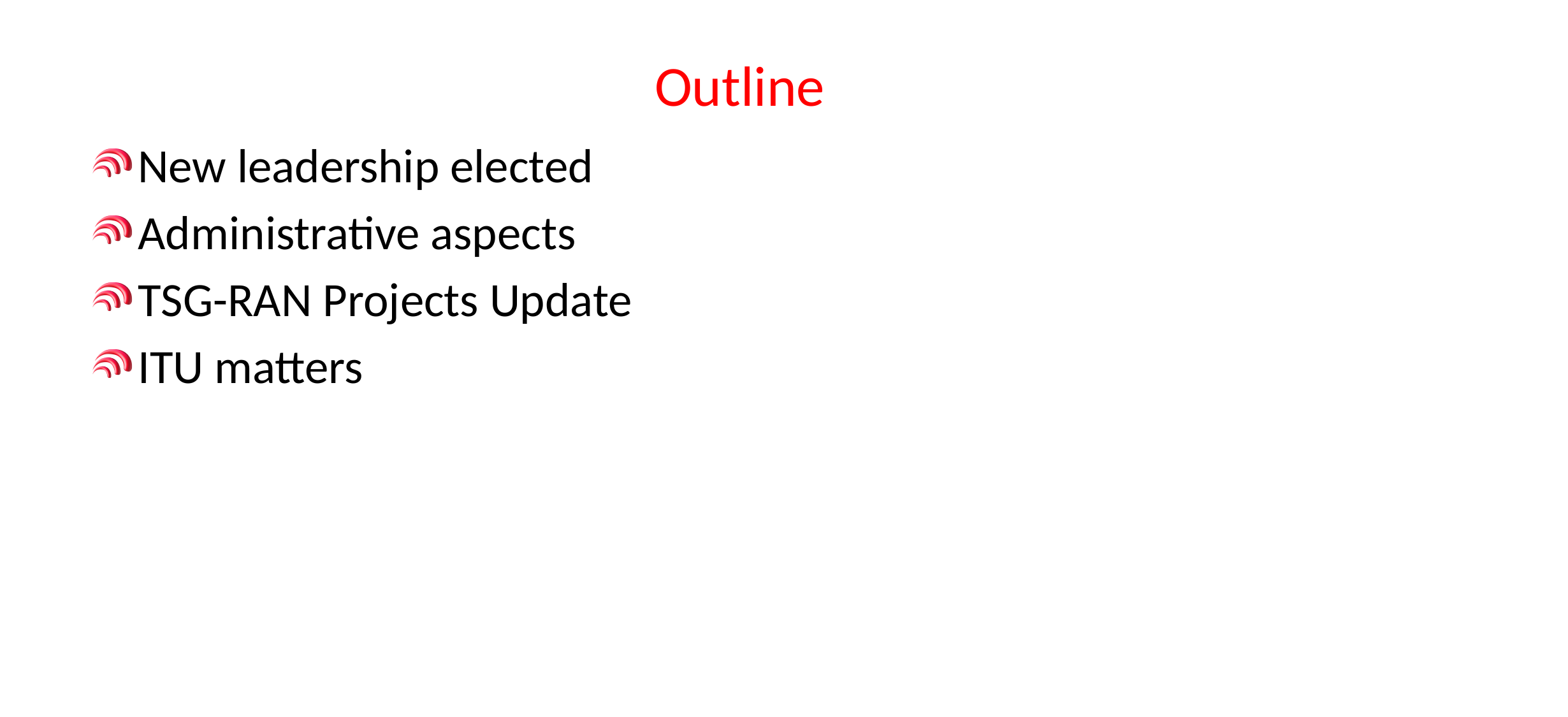

# Outline
New leadership elected
Administrative aspects
TSG-RAN Projects Update
ITU matters